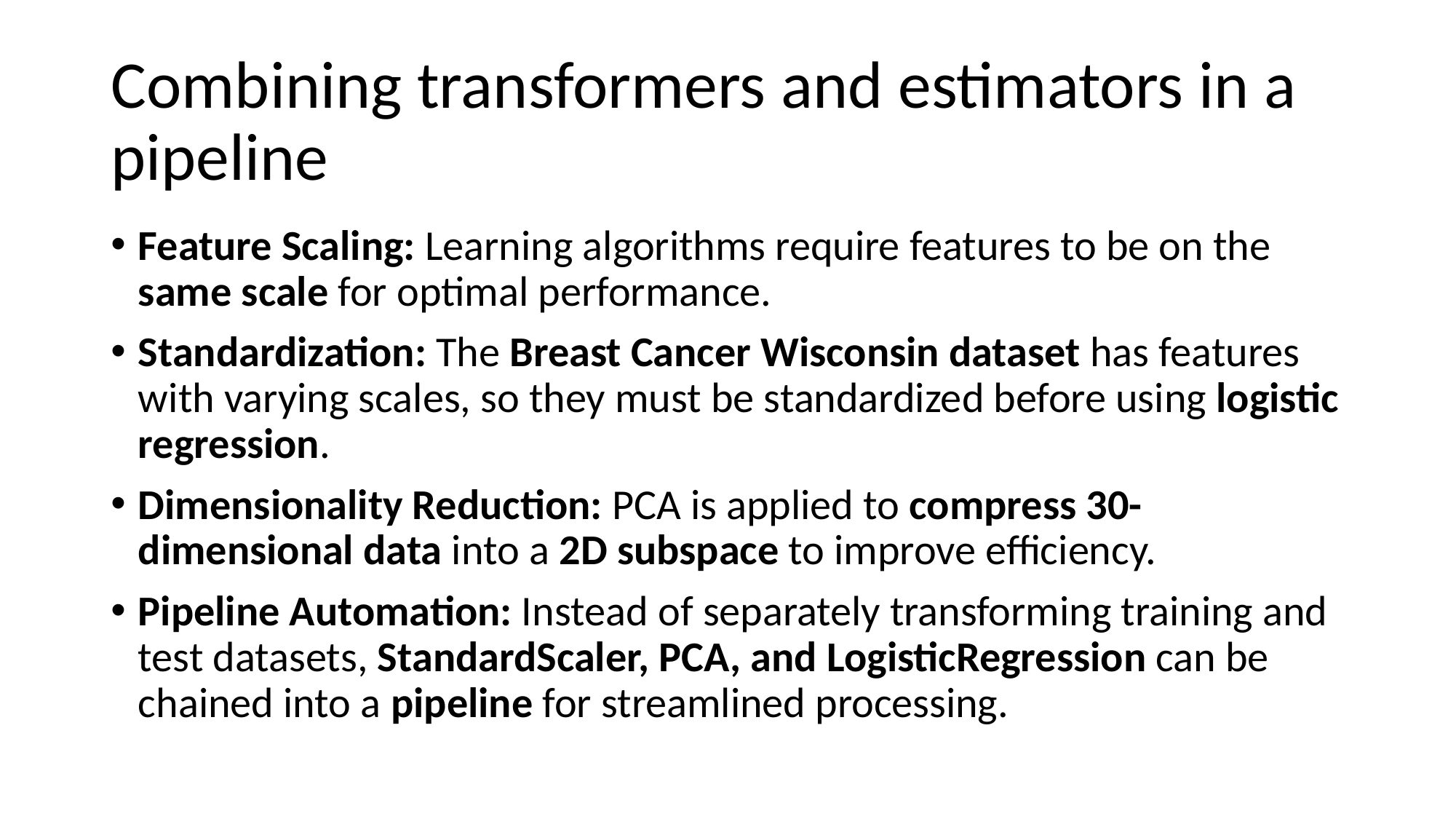

# Combining transformers and estimators in a pipeline
Feature Scaling: Learning algorithms require features to be on the same scale for optimal performance.
Standardization: The Breast Cancer Wisconsin dataset has features with varying scales, so they must be standardized before using logistic regression.
Dimensionality Reduction: PCA is applied to compress 30-dimensional data into a 2D subspace to improve efficiency.
Pipeline Automation: Instead of separately transforming training and test datasets, StandardScaler, PCA, and LogisticRegression can be chained into a pipeline for streamlined processing.